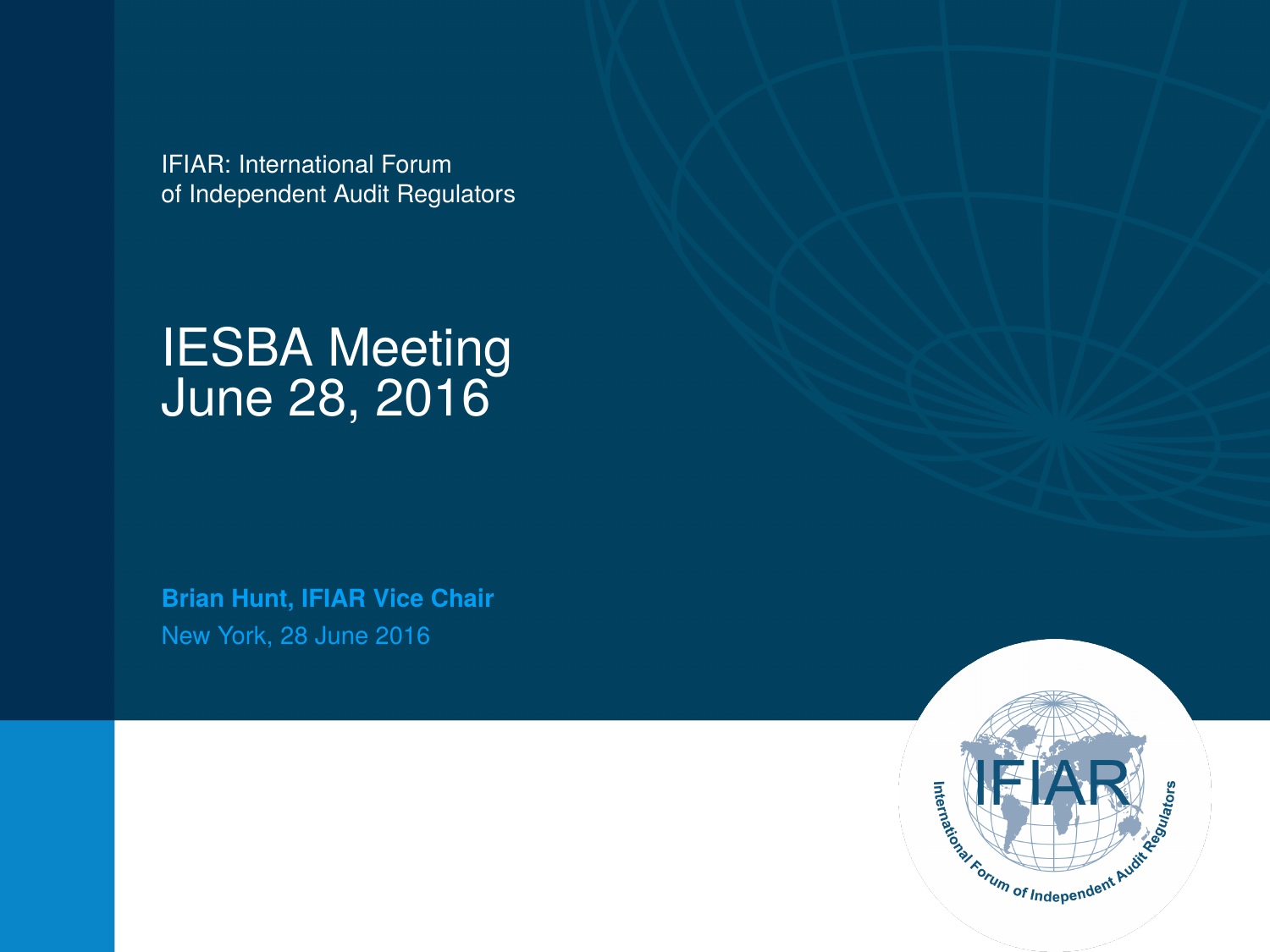

IFIAR: International Forum
of Independent Audit Regulators
# IESBA Meeting June 28, 2016
Brian Hunt, IFIAR Vice Chair
New York, 28 June 2016